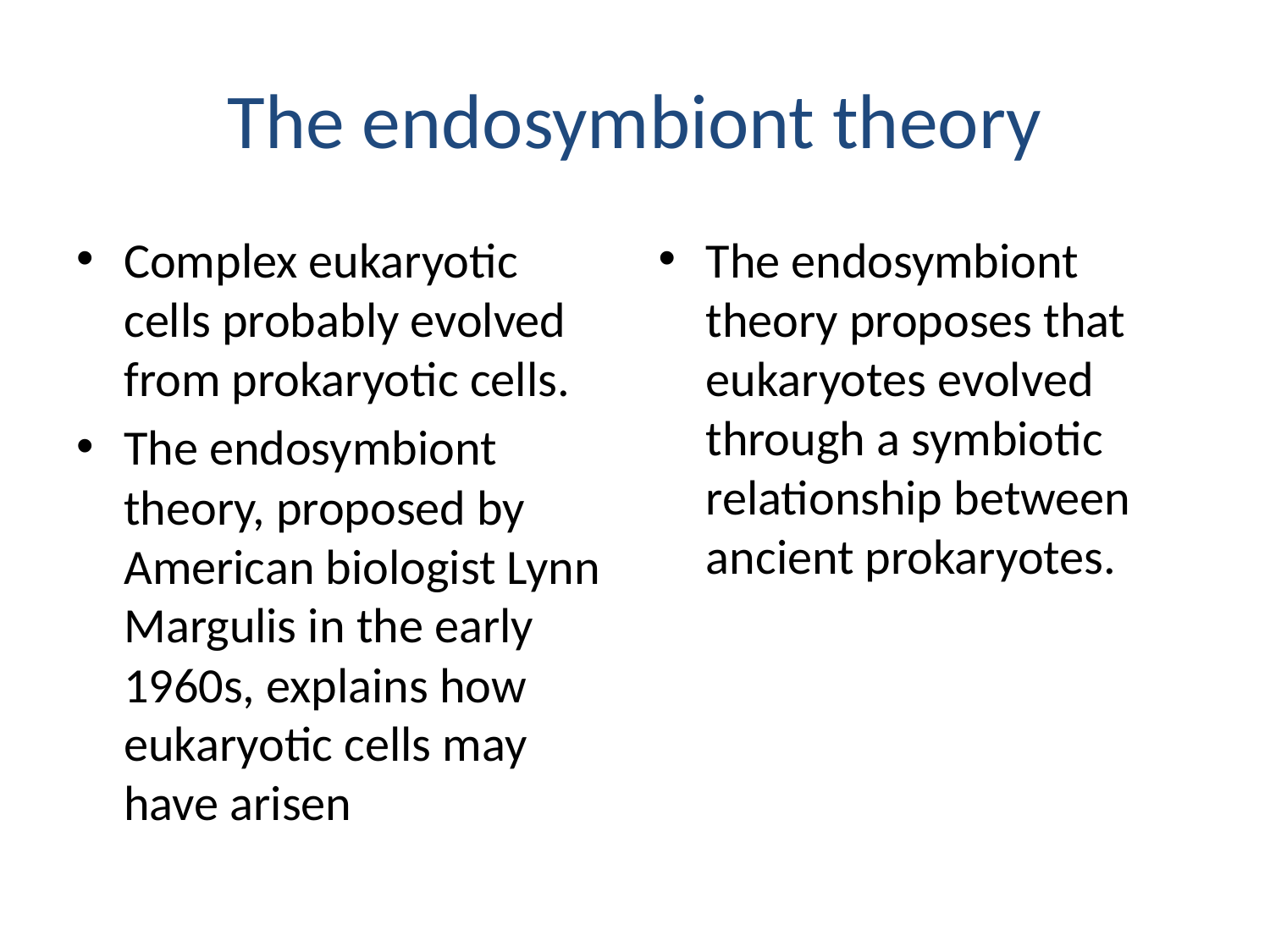

# The endosymbiont theory
Complex eukaryotic cells probably evolved from prokaryotic cells.
The endosymbiont theory, proposed by American biologist Lynn Margulis in the early 1960s, explains how eukaryotic cells may have arisen
The endosymbiont theory proposes that eukaryotes evolved through a symbiotic relationship between ancient prokaryotes.